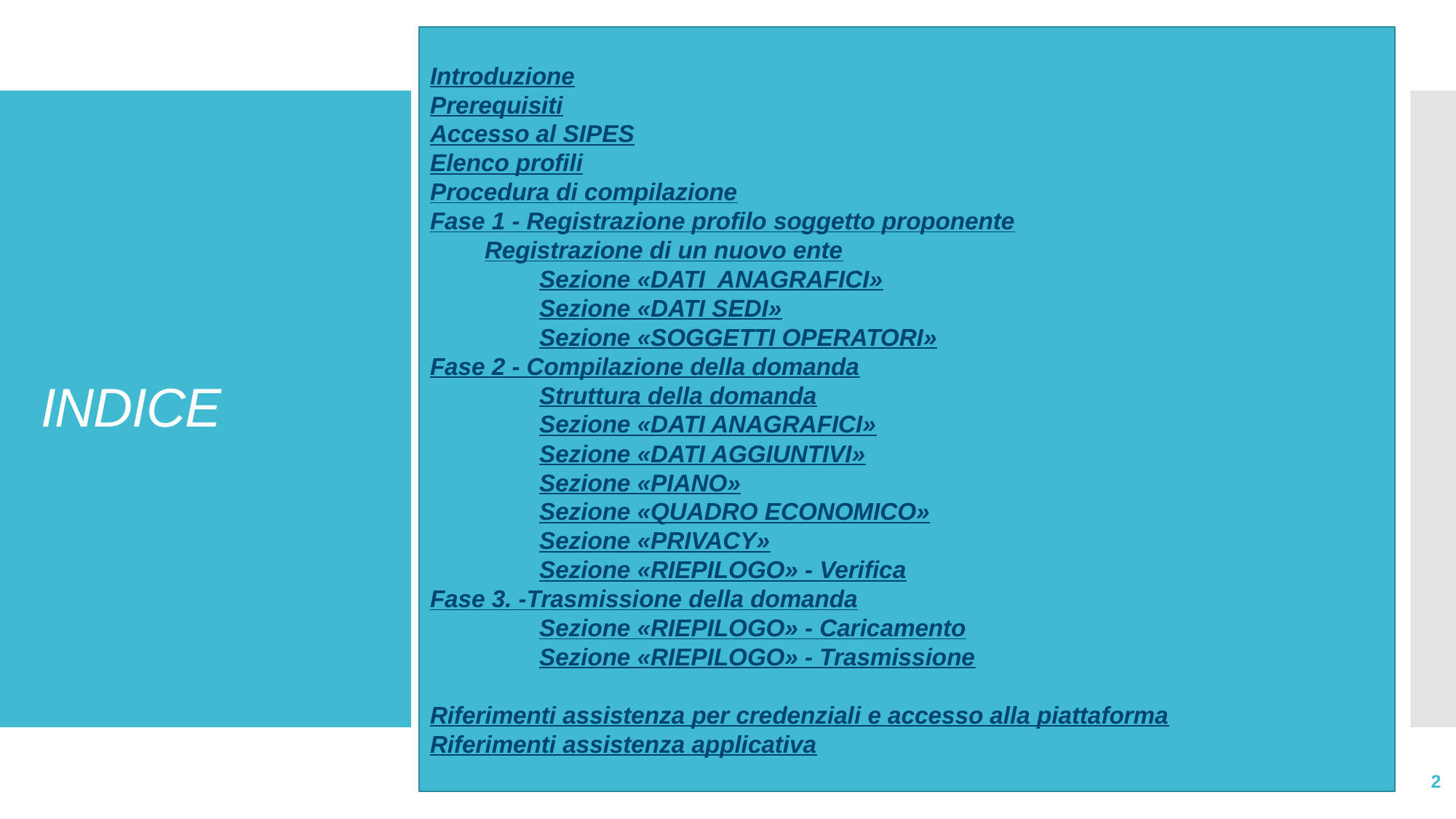

Introduzione
Prerequisiti
Accesso al SIPES
Elenco profili
Procedura di compilazione
Fase 1 - Registrazione profilo soggetto proponente
Registrazione di un nuovo ente
Sezione «DATI  ANAGRAFICI»
Sezione «DATI SEDI»
Sezione «SOGGETTI OPERATORI»
Fase 2 - Compilazione della domanda
Struttura della domanda
Sezione «DATI ANAGRAFICI»
Sezione «DATI AGGIUNTIVI»
Sezione «PIANO»
Sezione «QUADRO ECONOMICO»
Sezione «PRIVACY»
Sezione «RIEPILOGO» - Verifica
Fase 3. -Trasmissione della domanda
Sezione «RIEPILOGO» - Caricamento
Sezione «RIEPILOGO» - Trasmissione

Riferimenti assistenza per credenziali e accesso alla piattaforma
Riferimenti assistenza applicativa
# INDICE
2